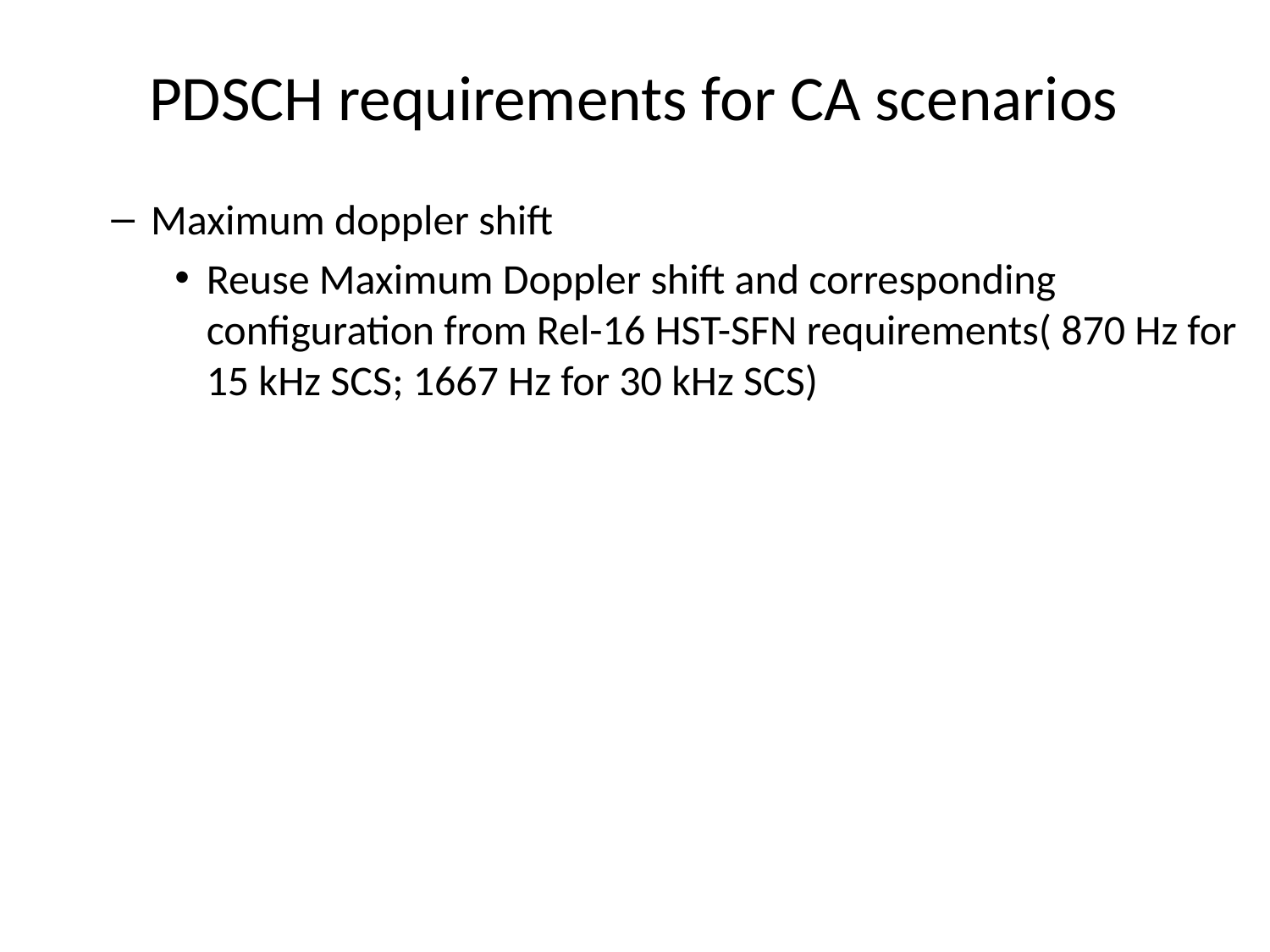

# PDSCH requirements for CA scenarios
Maximum doppler shift
Reuse Maximum Doppler shift and corresponding configuration from Rel-16 HST-SFN requirements( 870 Hz for 15 kHz SCS; 1667 Hz for 30 kHz SCS)